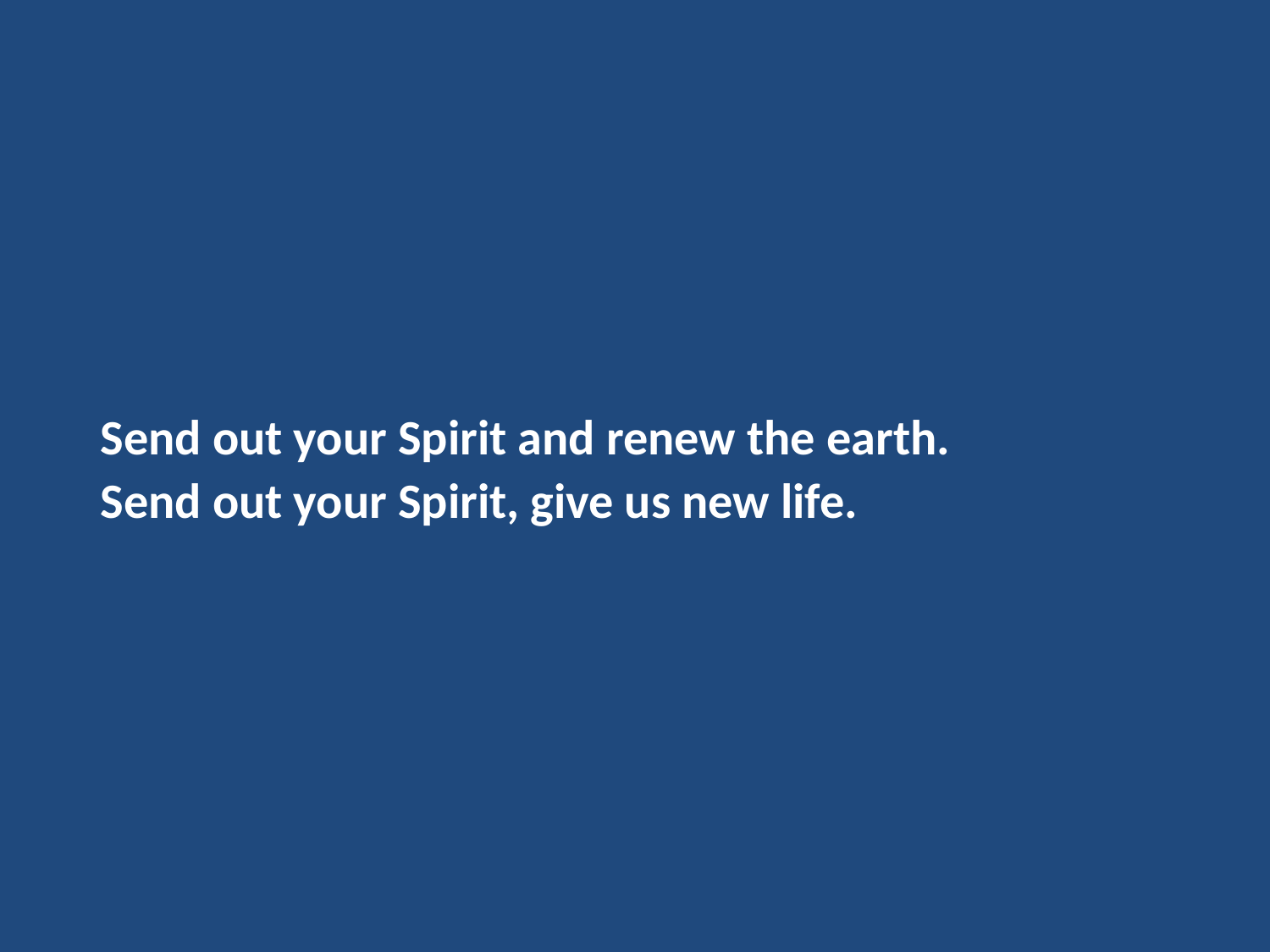

Send out your Spirit and renew the earth.
Send out your Spirit, give us new life.